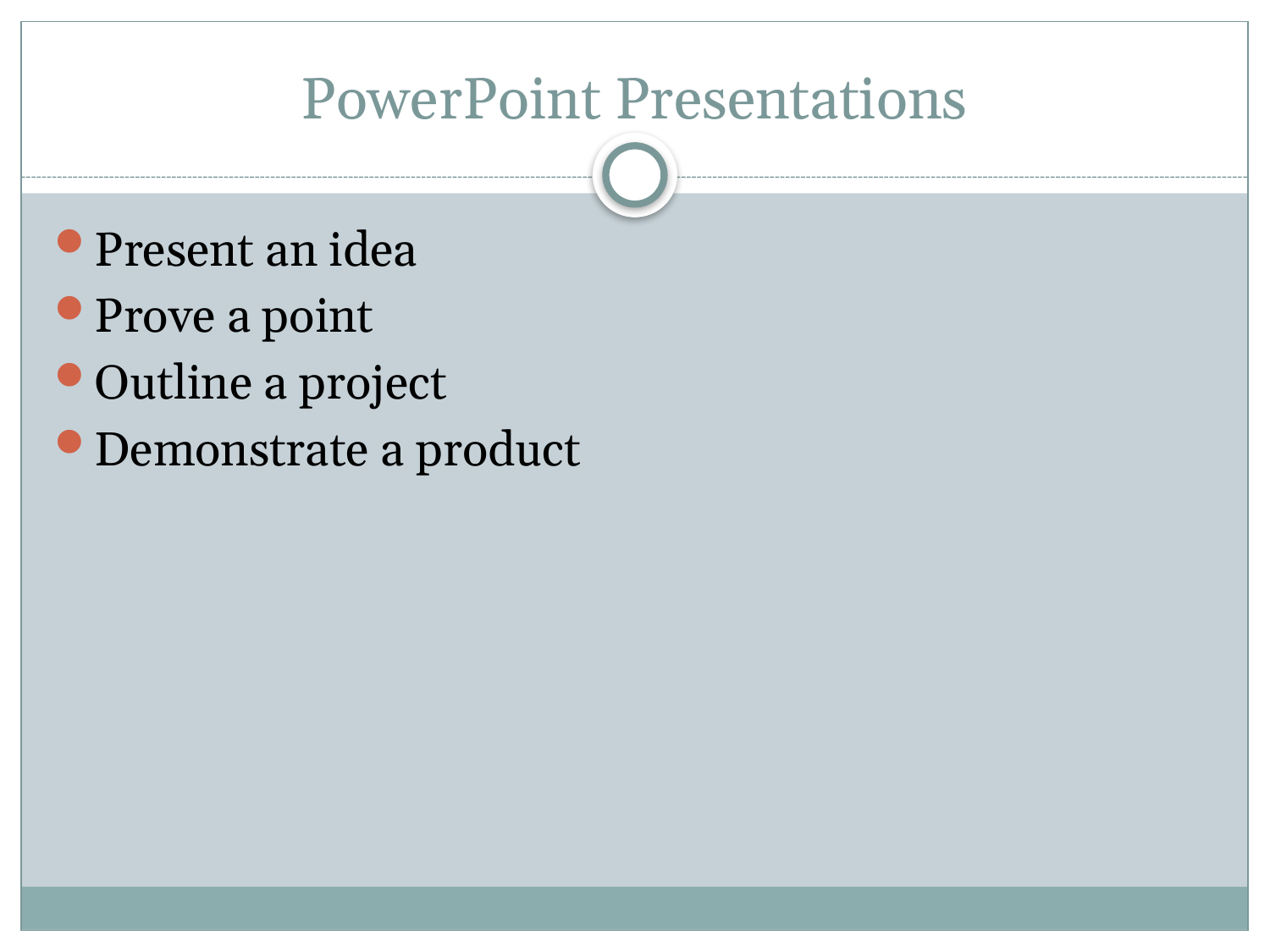

# PowerPoint Presentations
Present an idea
Prove a point
Outline a project
Demonstrate a product